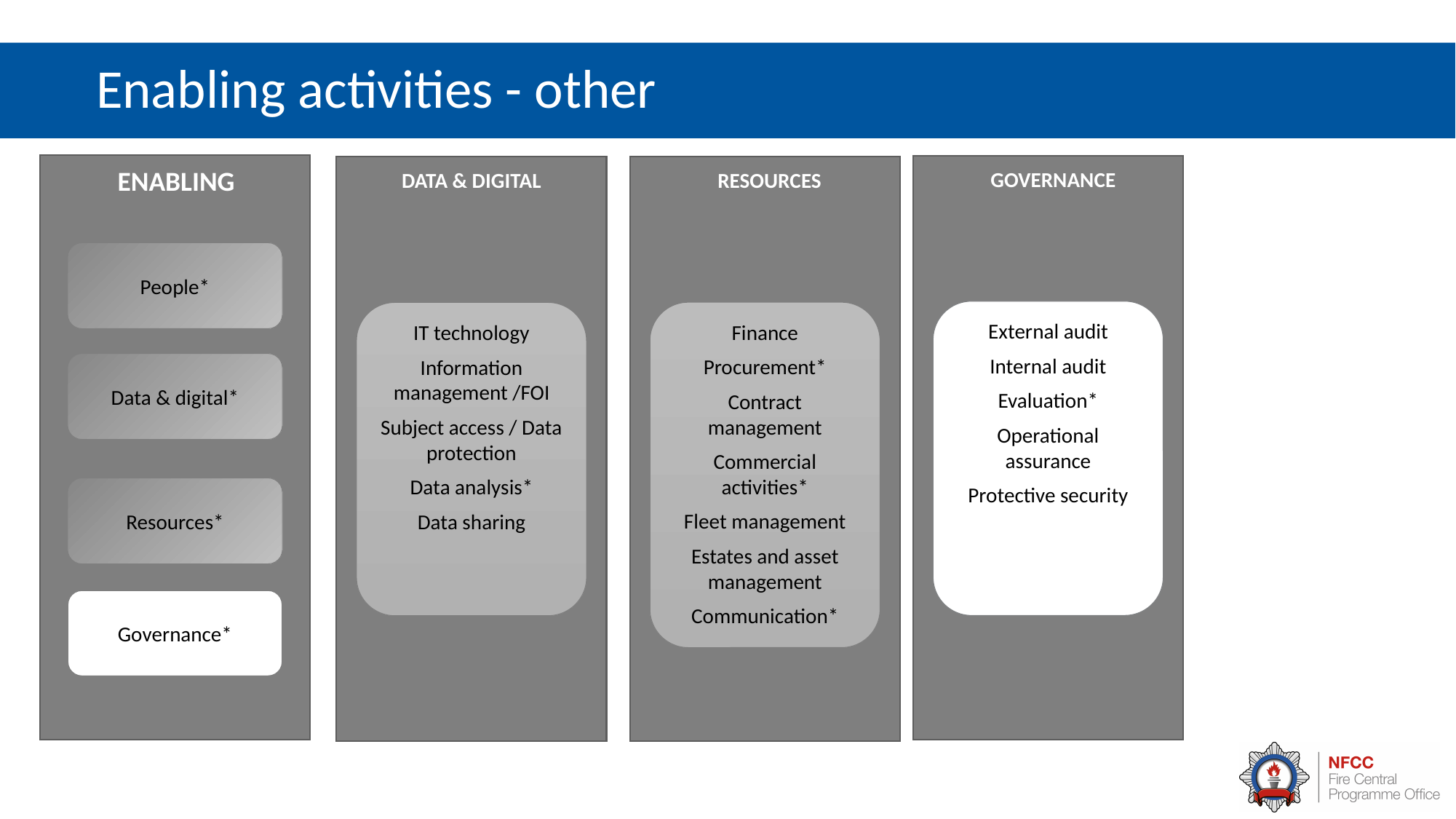

# Enabling activities - other

ENABLING
People*
Data & digital*
Resources*
Governance*

GOVERNANCE
External audit
Internal audit
Evaluation*
Operational assurance
Protective security

RESOURCES
Finance
Procurement*
Contract management
Commercial activities*
Fleet management
Estates and asset management
Communication*

DATA & DIGITAL
IT technology
Information management /FOI
Subject access / Data protection
Data analysis*
Data sharing